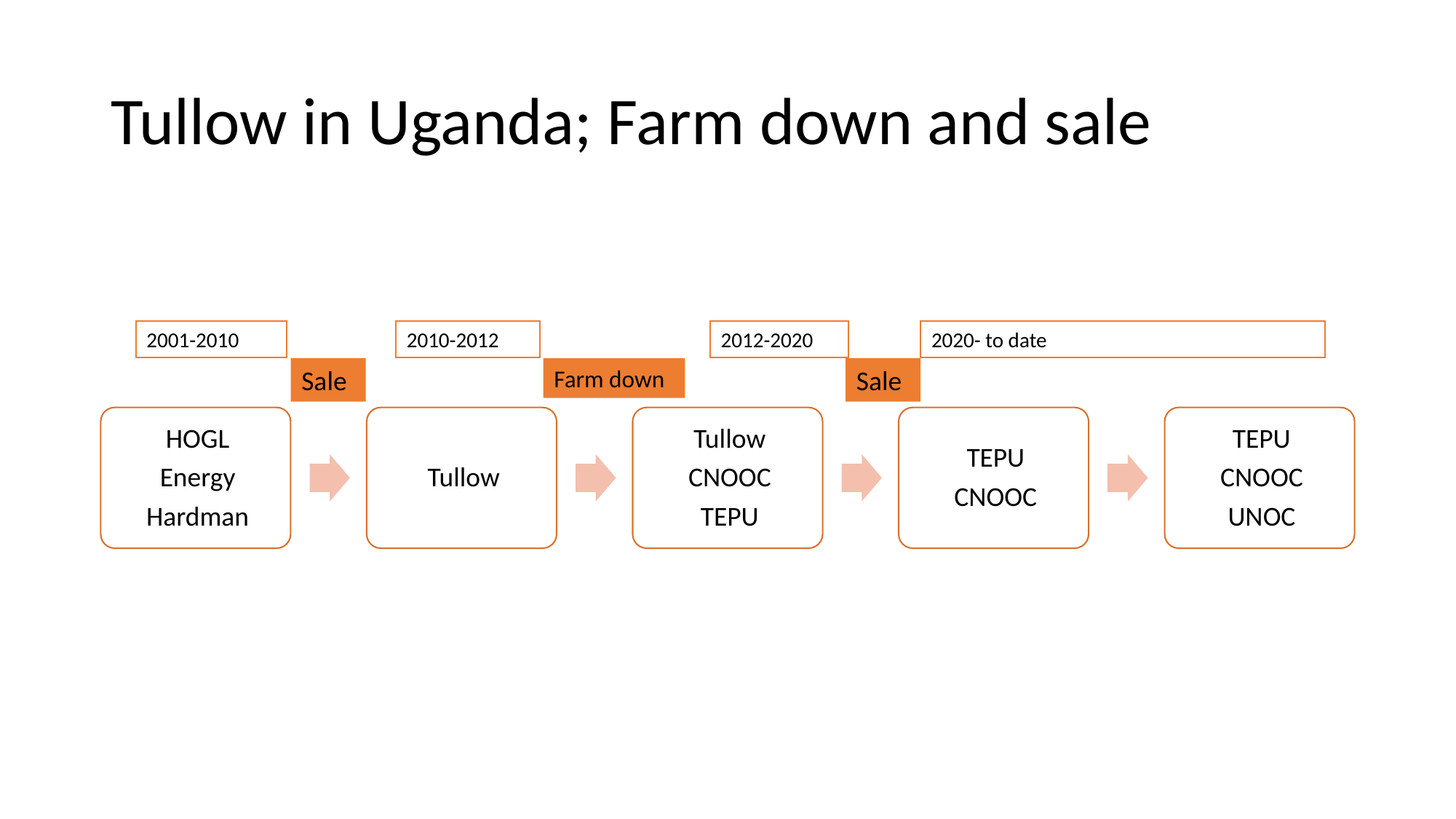

# Tullow in Uganda; Farm down and sale
HOGL
Energy
Hardman

Tullow

Tullow
CNOOC
TEPU

TEPU
CNOOC

TEPU
CNOOC
UNOC
2020- to date
2012-2020
2001-2010
2010-2012
Sale
Sale
Farm down